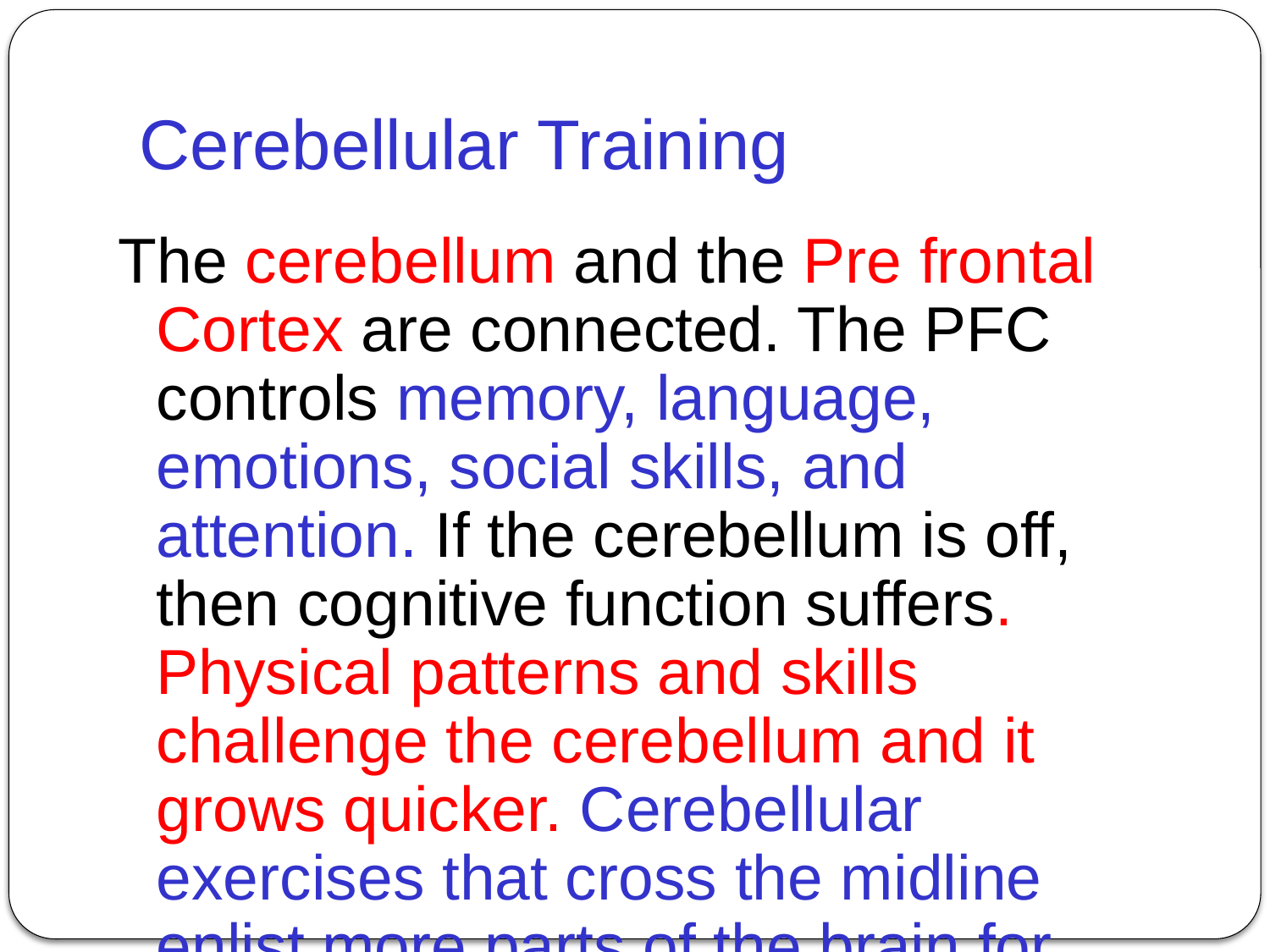

# Cerebellular Training
The cerebellum and the Pre frontal Cortex are connected. The PFC controls memory, language, emotions, social skills, and attention. If the cerebellum is off, then cognitive function suffers. Physical patterns and skills challenge the cerebellum and it grows quicker. Cerebellular exercises that cross the midline enlist more parts of the brain for well developed attention systems.
                                                Budde 2008